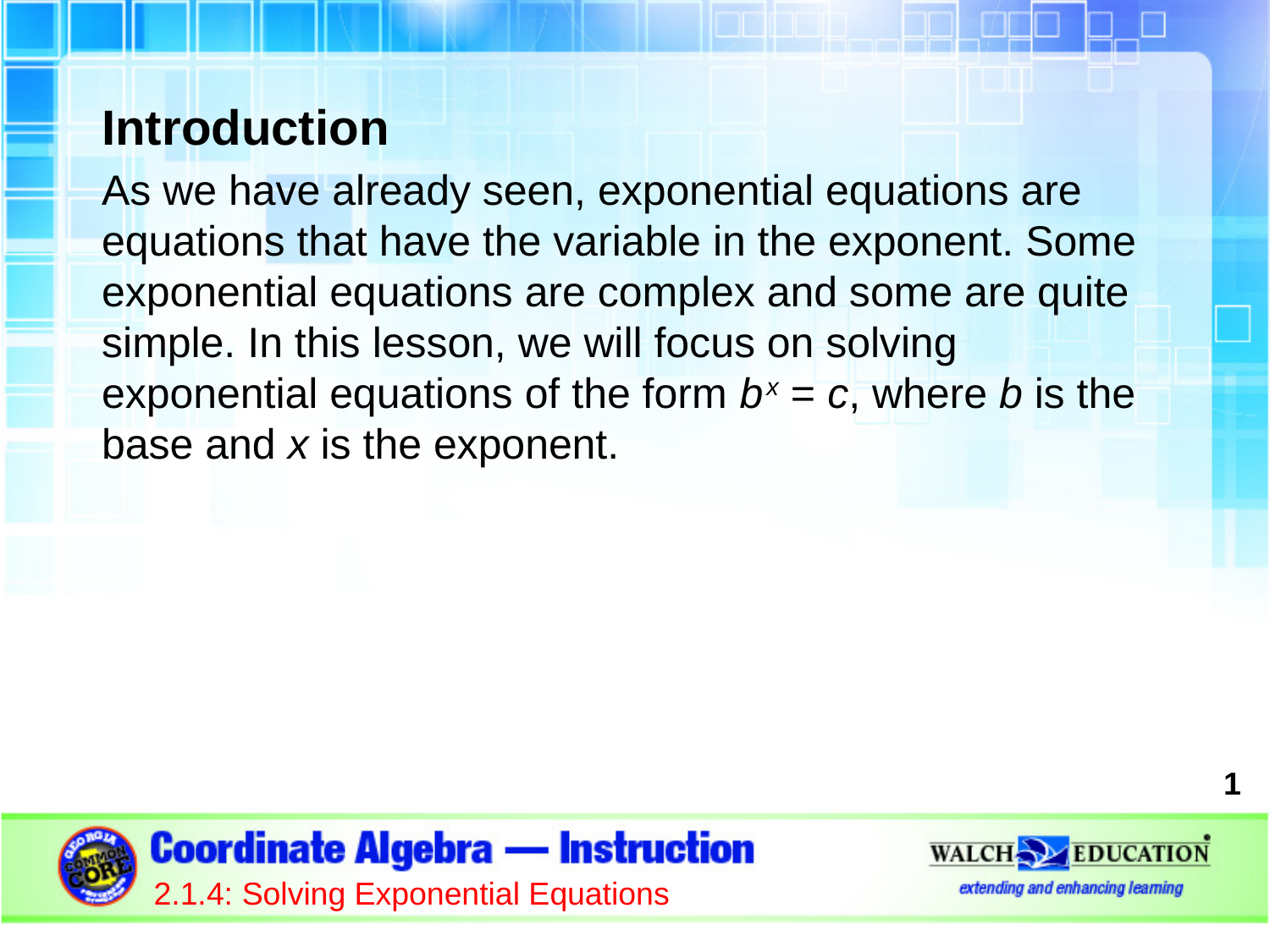

Introduction
As we have already seen, exponential equations are equations that have the variable in the exponent. Some exponential equations are complex and some are quite simple. In this lesson, we will focus on solving exponential equations of the form b x = c, where b is the base and x is the exponent.
1
2.1.4: Solving Exponential Equations